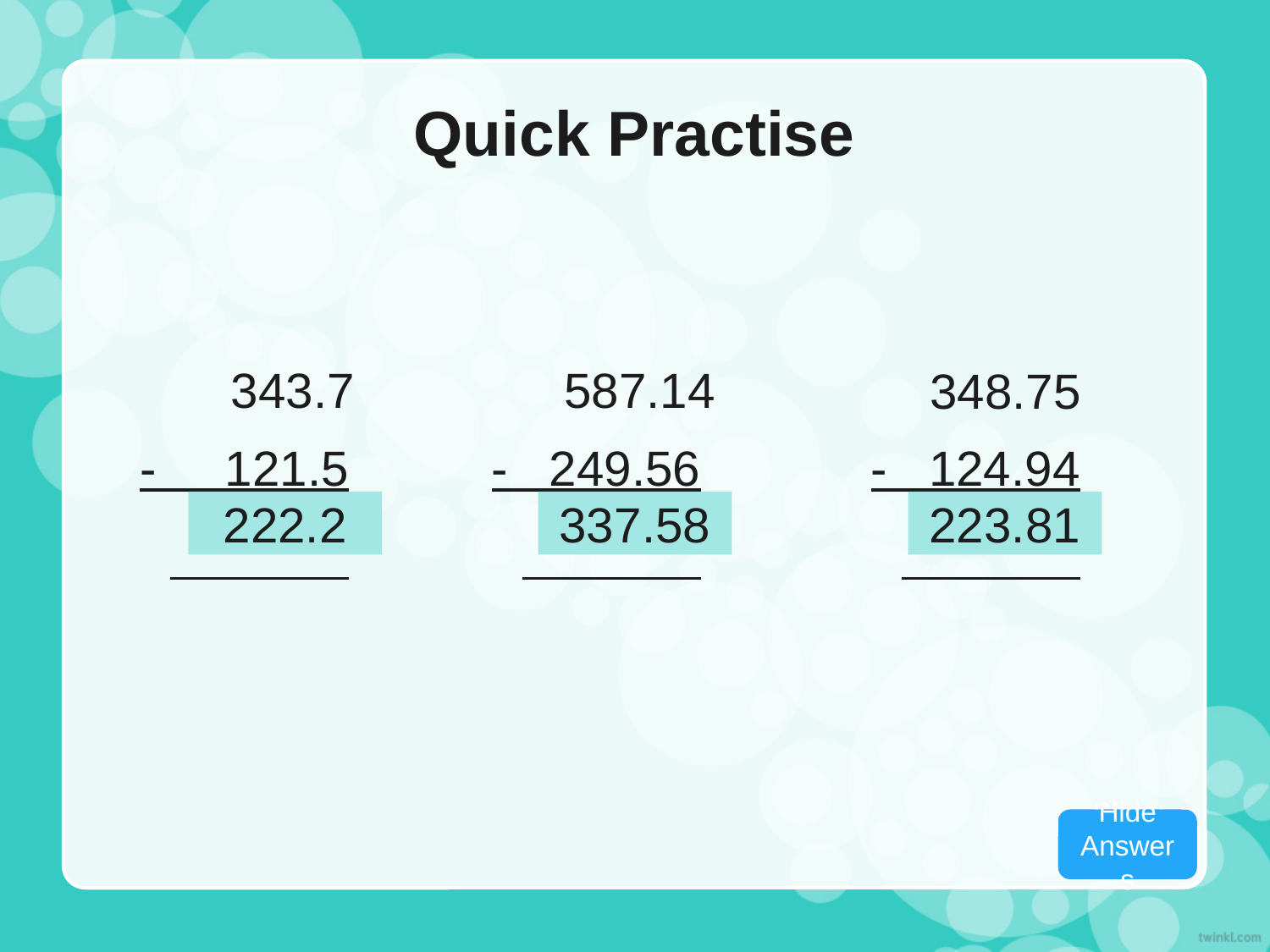

# Quick Practise
343.7
587.14
348.75
 -     121.5

 -   249.56

 -   124.94

222.2
337.58
223.81
Show Answers
Hide Answers